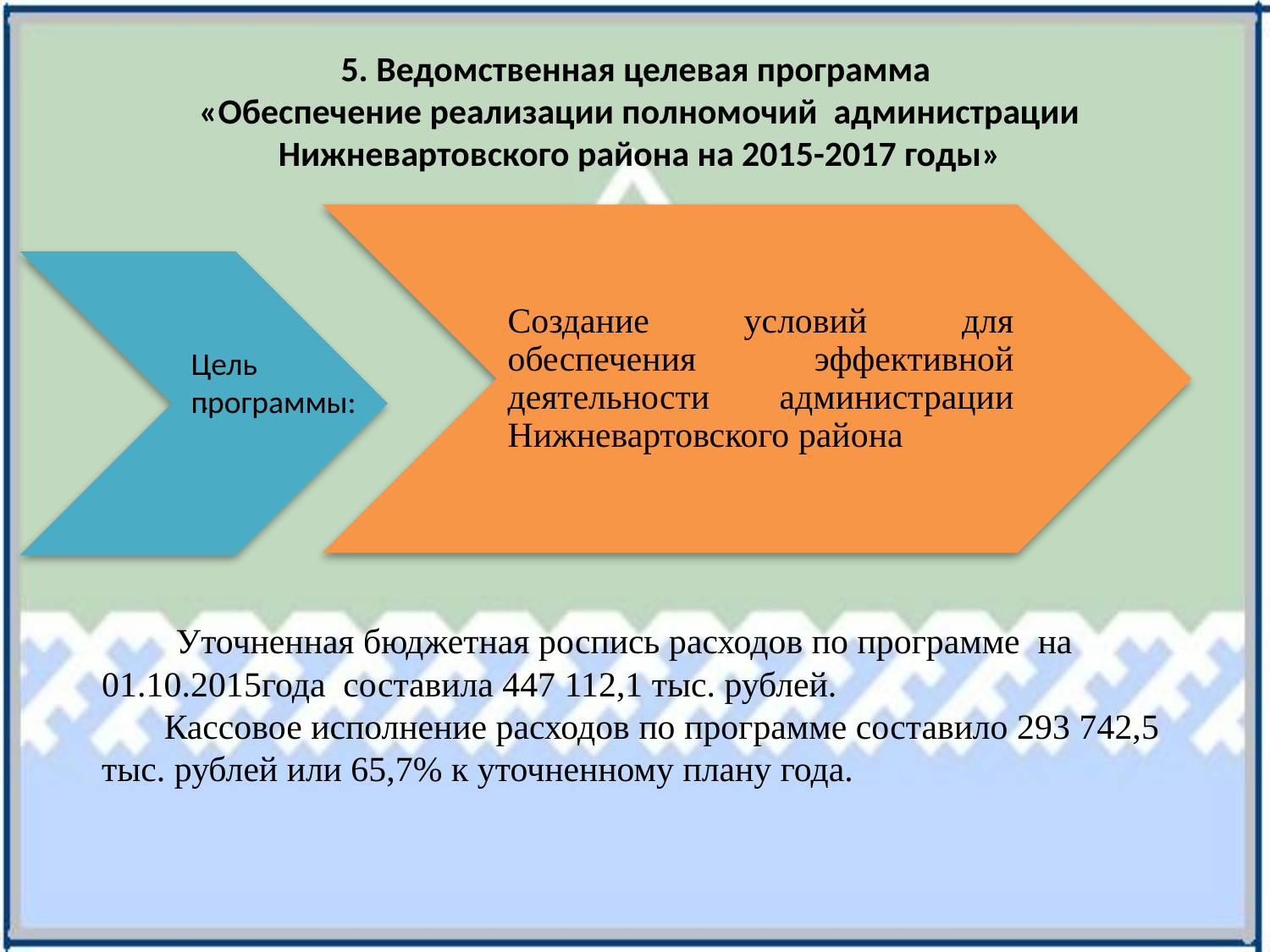

5. Ведомственная целевая программа
«Обеспечение реализации полномочий  администрации Нижневартовского района на 2015-2017 годы»
.
Создание условий для обеспечения эффективной деятельности администрации Нижневартовского района
Цель программы:
       Уточненная бюджетная роспись расходов по программе  на 01.10.2015года  составила 447 112,1 тыс. рублей.
       Кассовое исполнение расходов по программе составило 293 742,5 тыс. рублей или 65,7% к уточненному плану года.